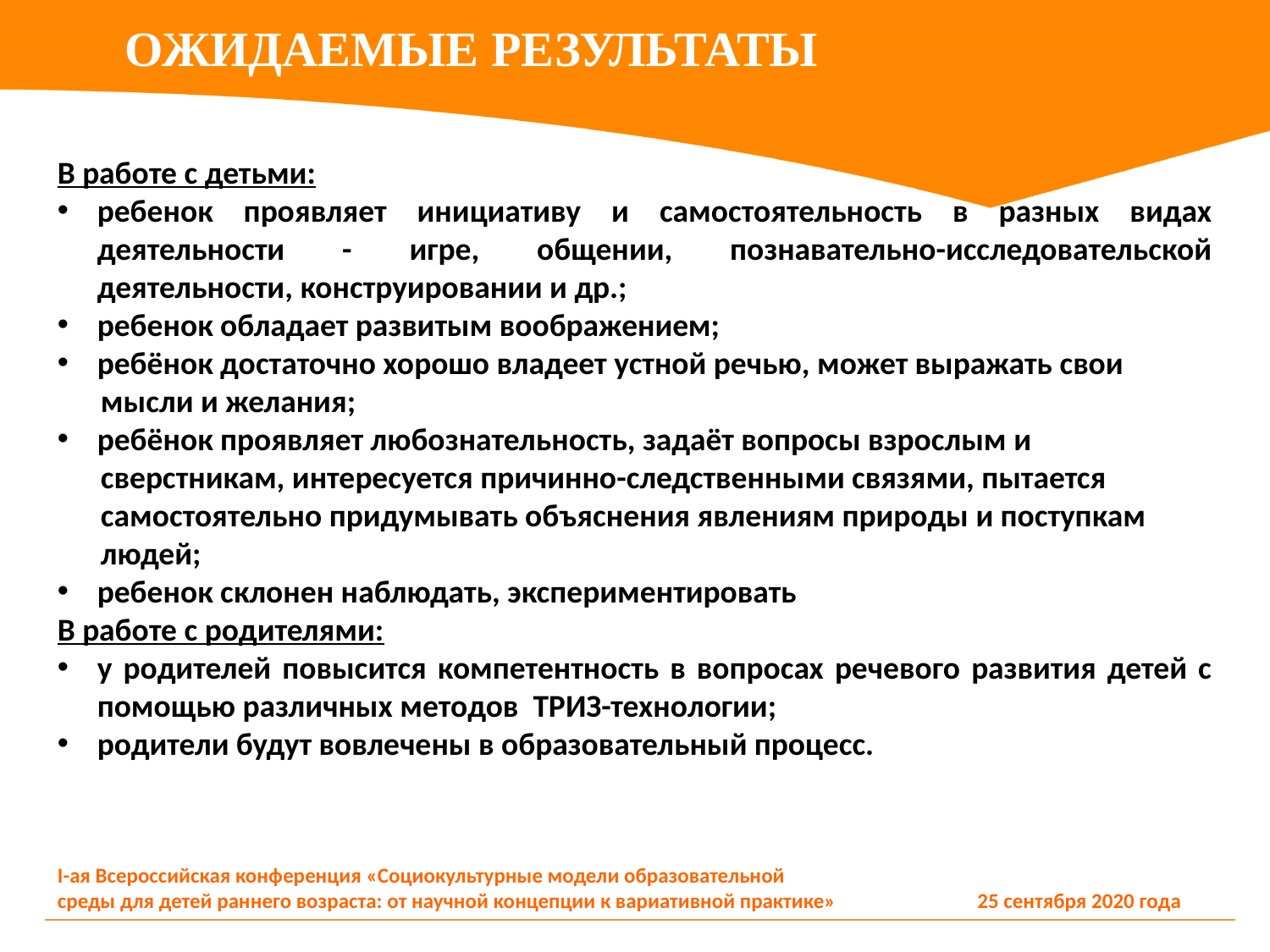

ОЖИДАЕМЫЕ РЕЗУЛЬТАТЫ
В работе с детьми:
ребенок проявляет инициативу и самостоятельность в разных видах деятельности - игре, общении, познавательно-исследовательской деятельности, конструировании и др.;
ребенок обладает развитым воображением;
ребёнок достаточно хорошо владеет устной речью, может выражать свои
      мысли и желания;
ребёнок проявляет любознательность, задаёт вопросы взрослым и
      сверстникам, интересуется причинно-следственными связями, пытается
      самостоятельно придумывать объяснения явлениям природы и поступкам
      людей;
ребенок склонен наблюдать, экспериментировать
В работе с родителями:
у родителей повысится компетентность в вопросах речевого развития детей с помощью различных методов  ТРИЗ-технологии;
родители будут вовлечены в образовательный процесс.

I-ая Всероссийская конференция «Социокультурные модели образовательной
среды для детей раннего возраста: от научной концепции к вариативной практике»
25 сентября 2020 года